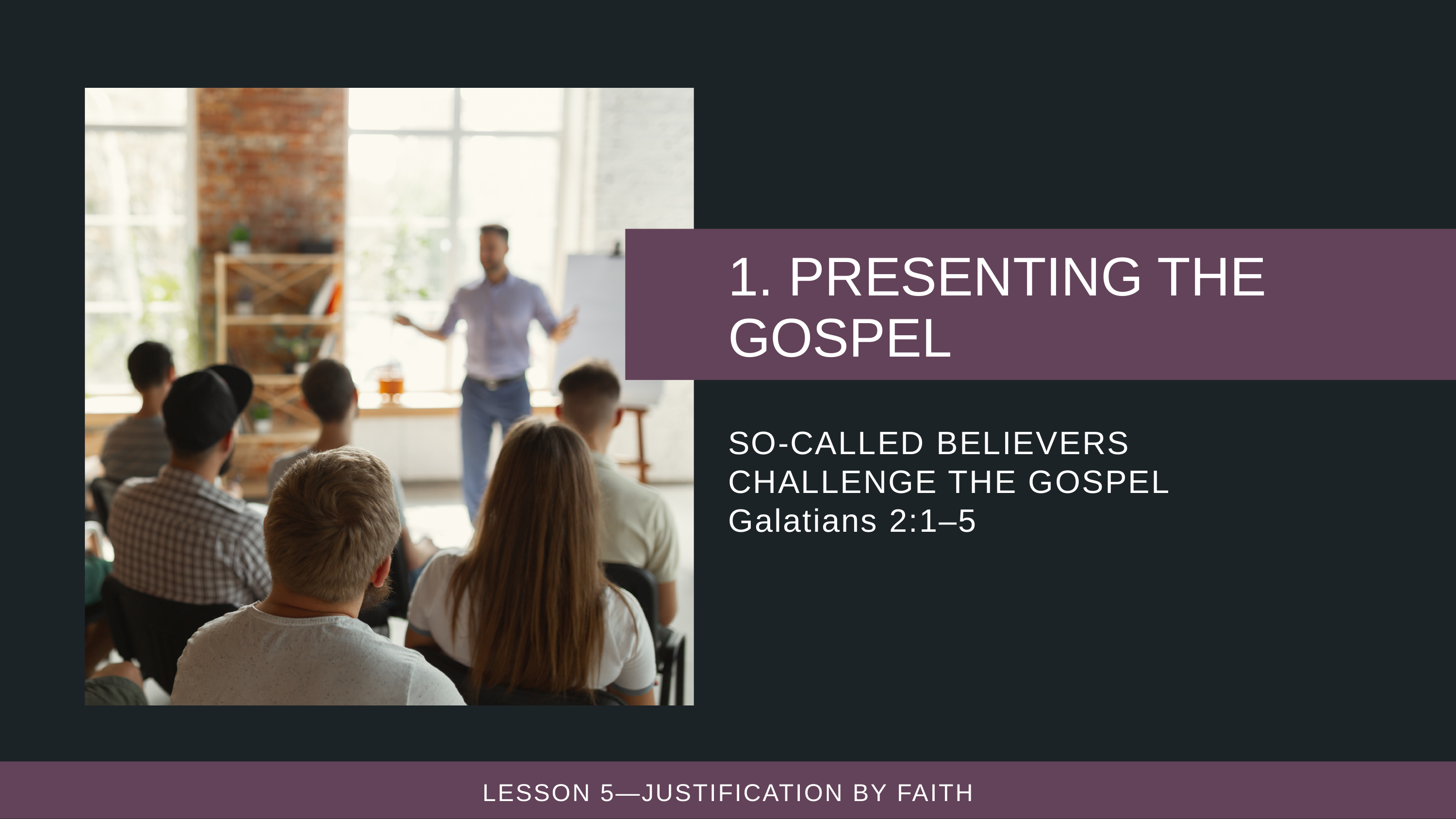

SO-CALLED BELIEVERS CHALLENGE THE GOSPEL
Galatians 2:1–5